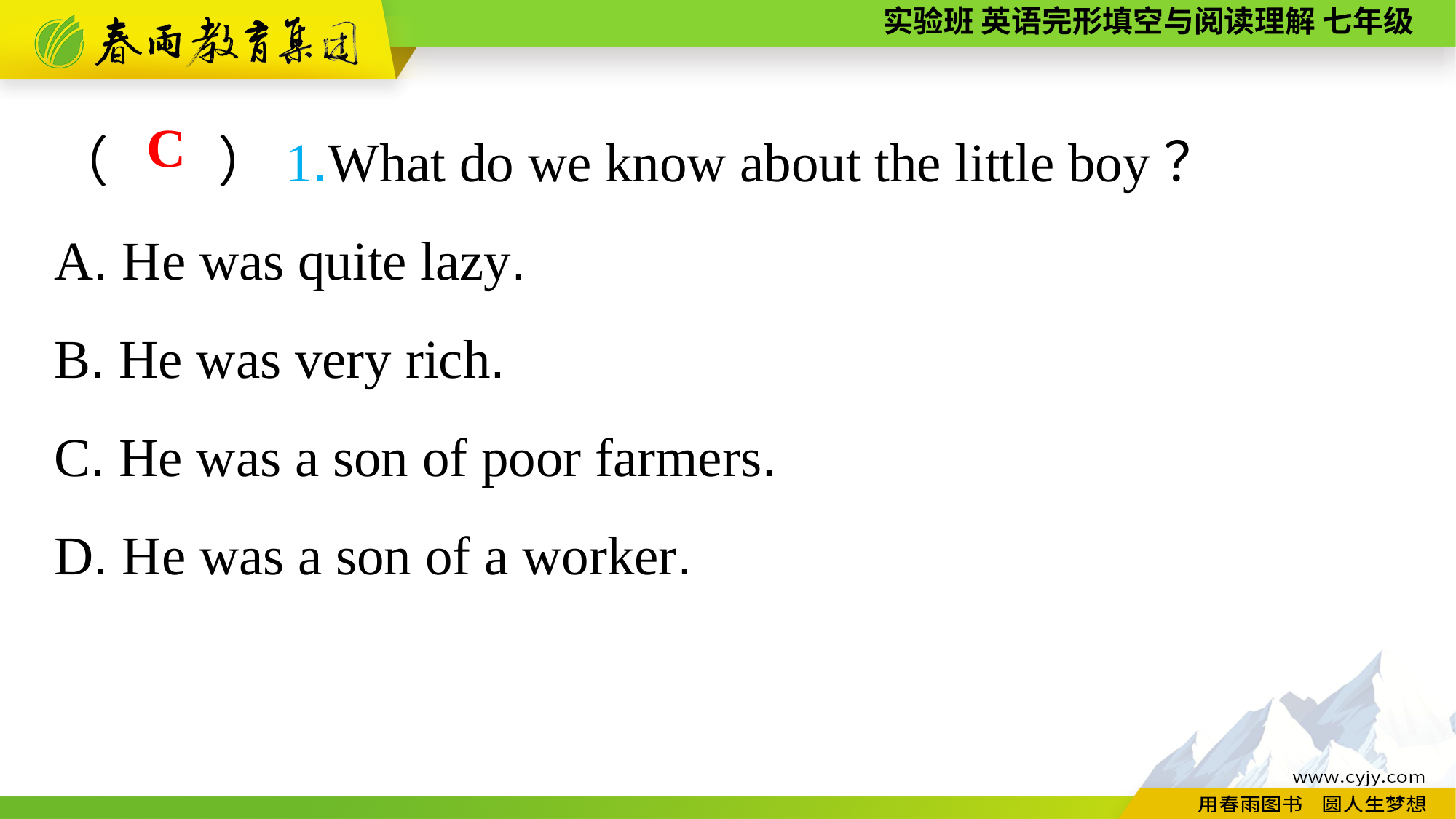

（　　）1.What do we know about the little boy？
A. He was quite lazy.
B. He was very rich.
C. He was a son of poor farmers.
D. He was a son of a worker.
C